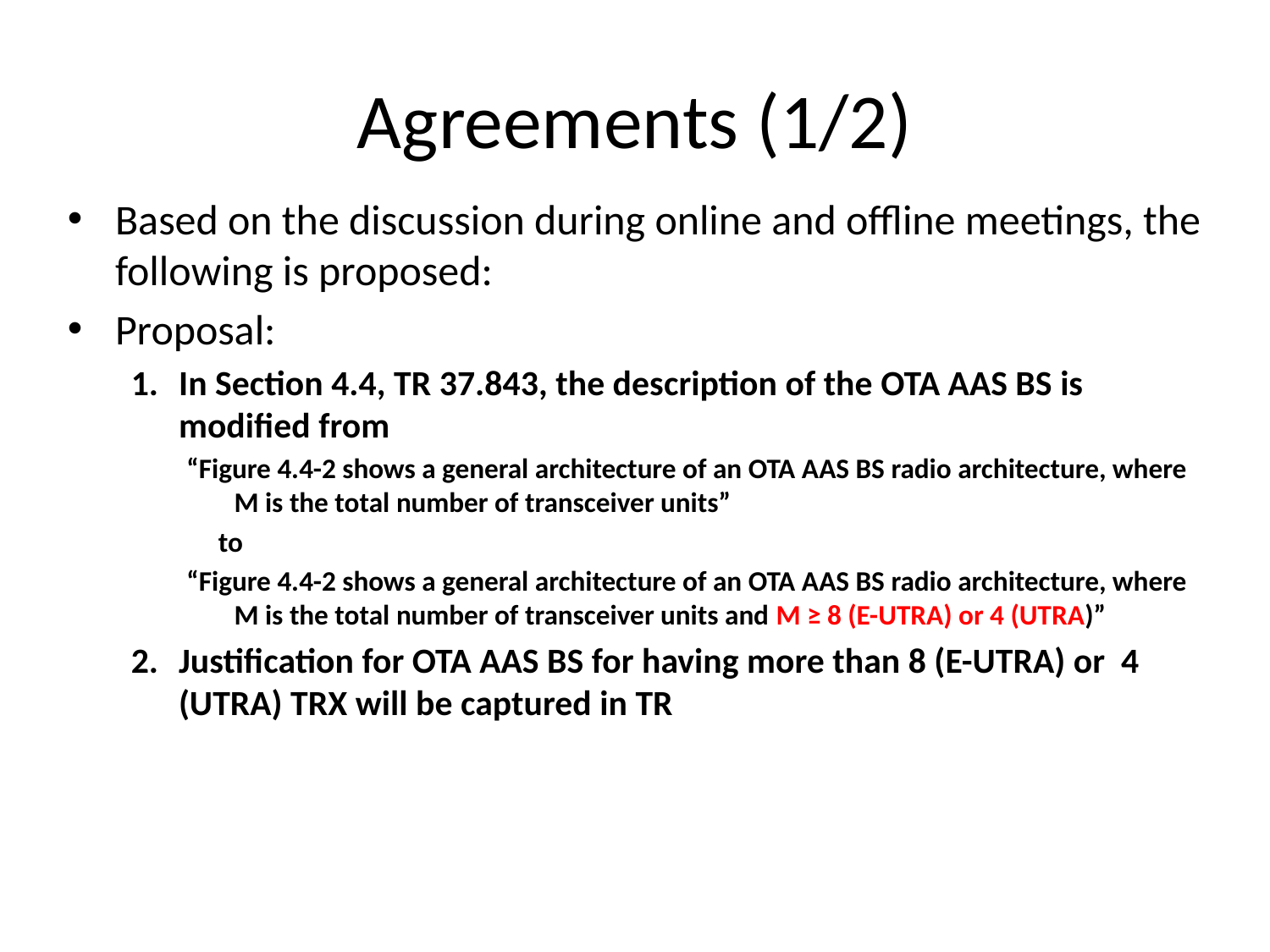

# Agreements (1/2)
Based on the discussion during online and offline meetings, the following is proposed:
Proposal:
In Section 4.4, TR 37.843, the description of the OTA AAS BS is modified from
“Figure 4.4-2 shows a general architecture of an OTA AAS BS radio architecture, where M is the total number of transceiver units”
     to
“Figure 4.4-2 shows a general architecture of an OTA AAS BS radio architecture, where M is the total number of transceiver units and M ≥ 8 (E-UTRA) or 4 (UTRA)”
Justification for OTA AAS BS for having more than 8 (E-UTRA) or  4 (UTRA) TRX will be captured in TR